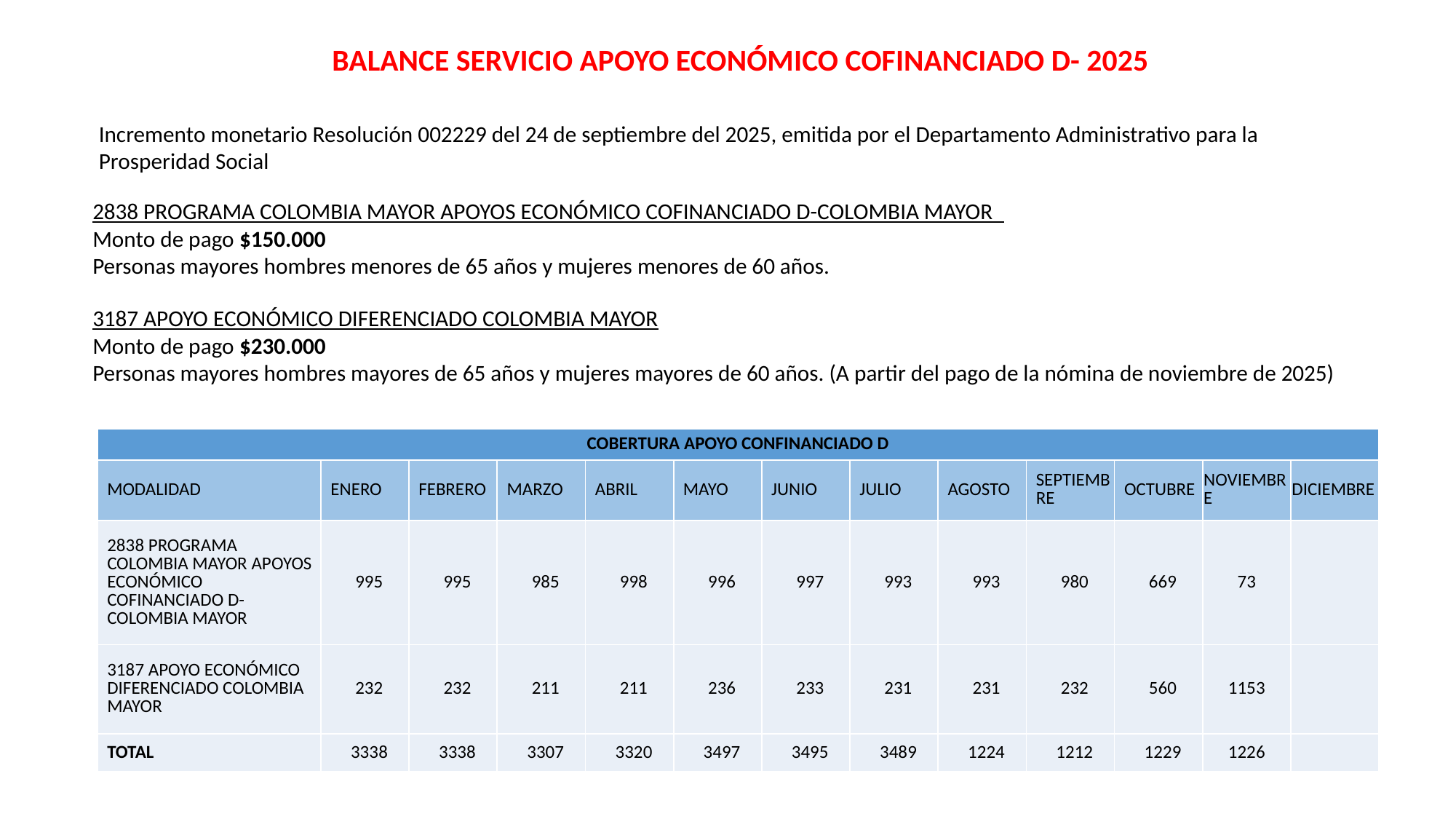

BALANCE SERVICIO APOYO ECONÓMICO COFINANCIADO D- 2025
Incremento monetario Resolución 002229 del 24 de septiembre del 2025, emitida por el Departamento Administrativo para la
Prosperidad Social
2838 PROGRAMA COLOMBIA MAYOR APOYOS ECONÓMICO COFINANCIADO D-COLOMBIA MAYOR
Monto de pago $150.000
Personas mayores hombres menores de 65 años y mujeres menores de 60 años.
3187 APOYO ECONÓMICO DIFERENCIADO COLOMBIA MAYOR
Monto de pago $230.000
Personas mayores hombres mayores de 65 años y mujeres mayores de 60 años. (A partir del pago de la nómina de noviembre de 2025)
| COBERTURA APOYO CONFINANCIADO D |  |  |  |  |  |  |  |  |  |  |  |  |
| --- | --- | --- | --- | --- | --- | --- | --- | --- | --- | --- | --- | --- |
| MODALIDAD | ENERO | FEBRERO | MARZO | ABRIL | MAYO | JUNIO | JULIO | AGOSTO | SEPTIEMBRE | OCTUBRE | NOVIEMBRE | DICIEMBRE |
| 2838 PROGRAMA COLOMBIA MAYOR APOYOS ECONÓMICO COFINANCIADO D-COLOMBIA MAYOR | 995 | 995 | 985 | 998 | 996 | 997 | 993 | 993 | 980 | 669 | 73 |  |
| 3187 APOYO ECONÓMICO DIFERENCIADO COLOMBIA MAYOR | 232 | 232 | 211 | 211 | 236 | 233 | 231 | 231 | 232 | 560 | 1153 |  |
| TOTAL | 3338 | 3338 | 3307 | 3320 | 3497 | 3495 | 3489 | 1224 | 1212 | 1229 | 1226 |  |